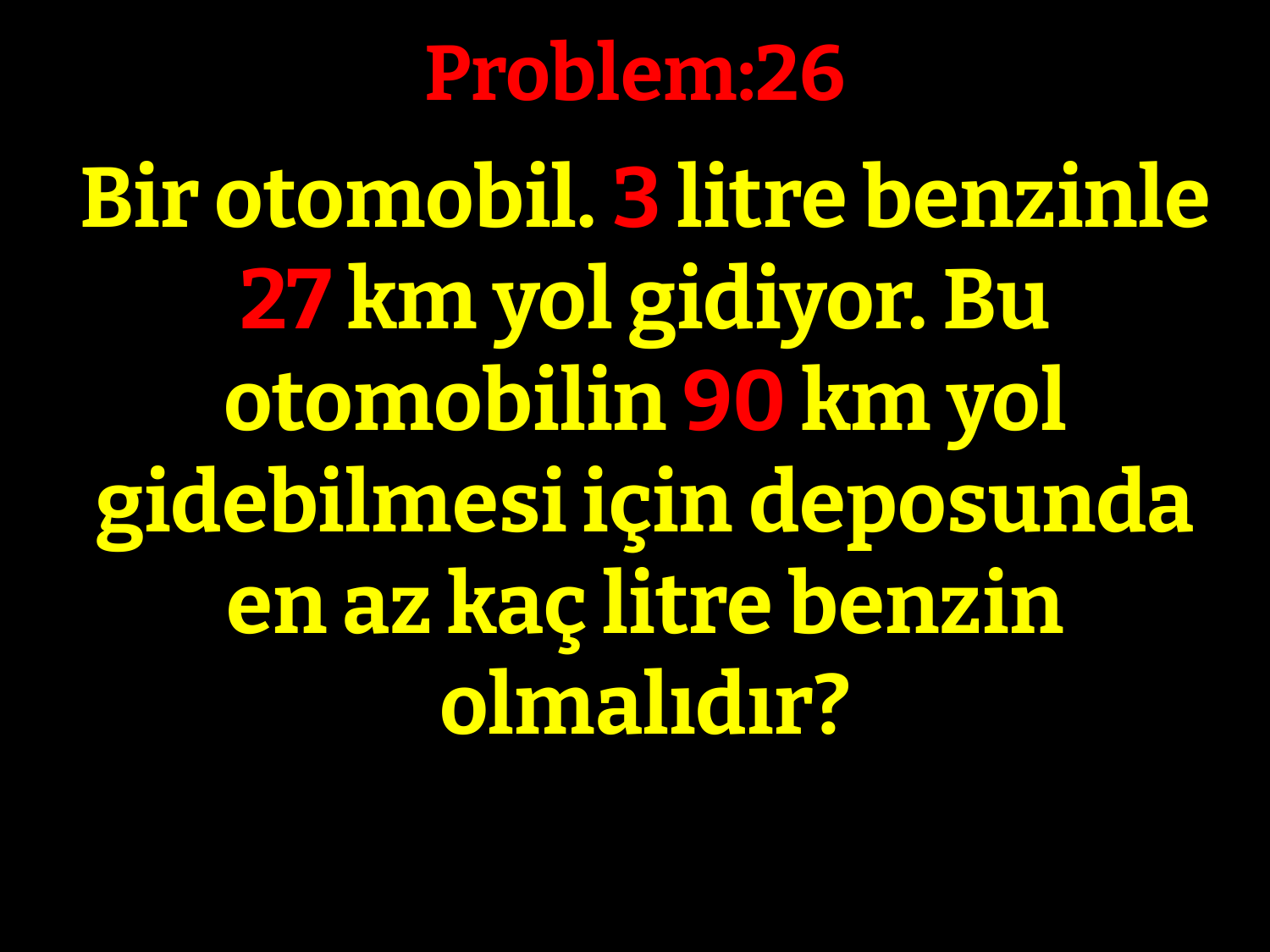

Problem:26
Bir otomobil. 3 litre benzinle 27 km yol gidiyor. Bu otomobilin 90 km yol gidebilmesi için deposunda en az kaç litre benzin olmalıdır?
#